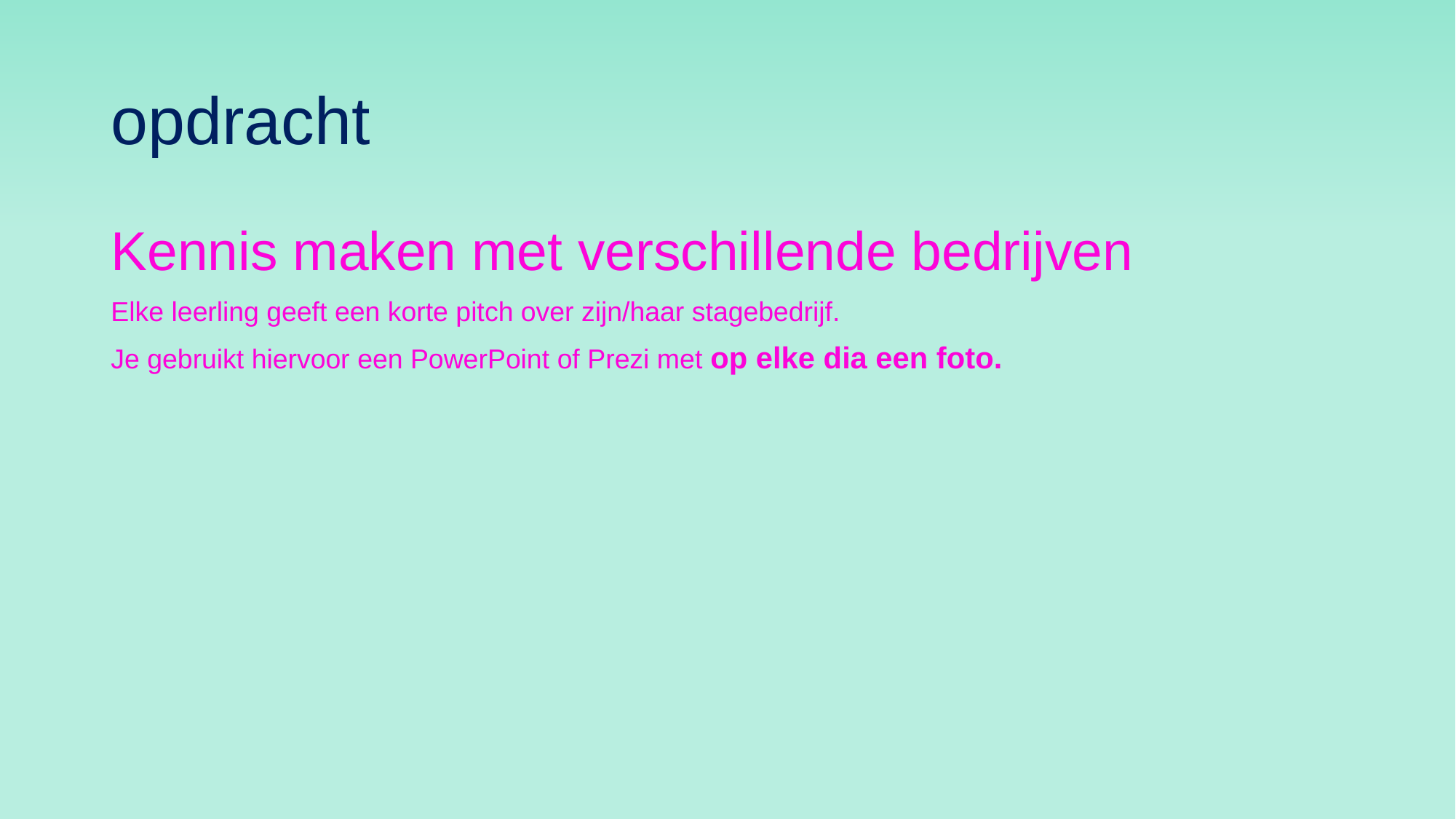

# opdracht
Kennis maken met verschillende bedrijven
Elke leerling geeft een korte pitch over zijn/haar stagebedrijf.
Je gebruikt hiervoor een PowerPoint of Prezi met op elke dia een foto.